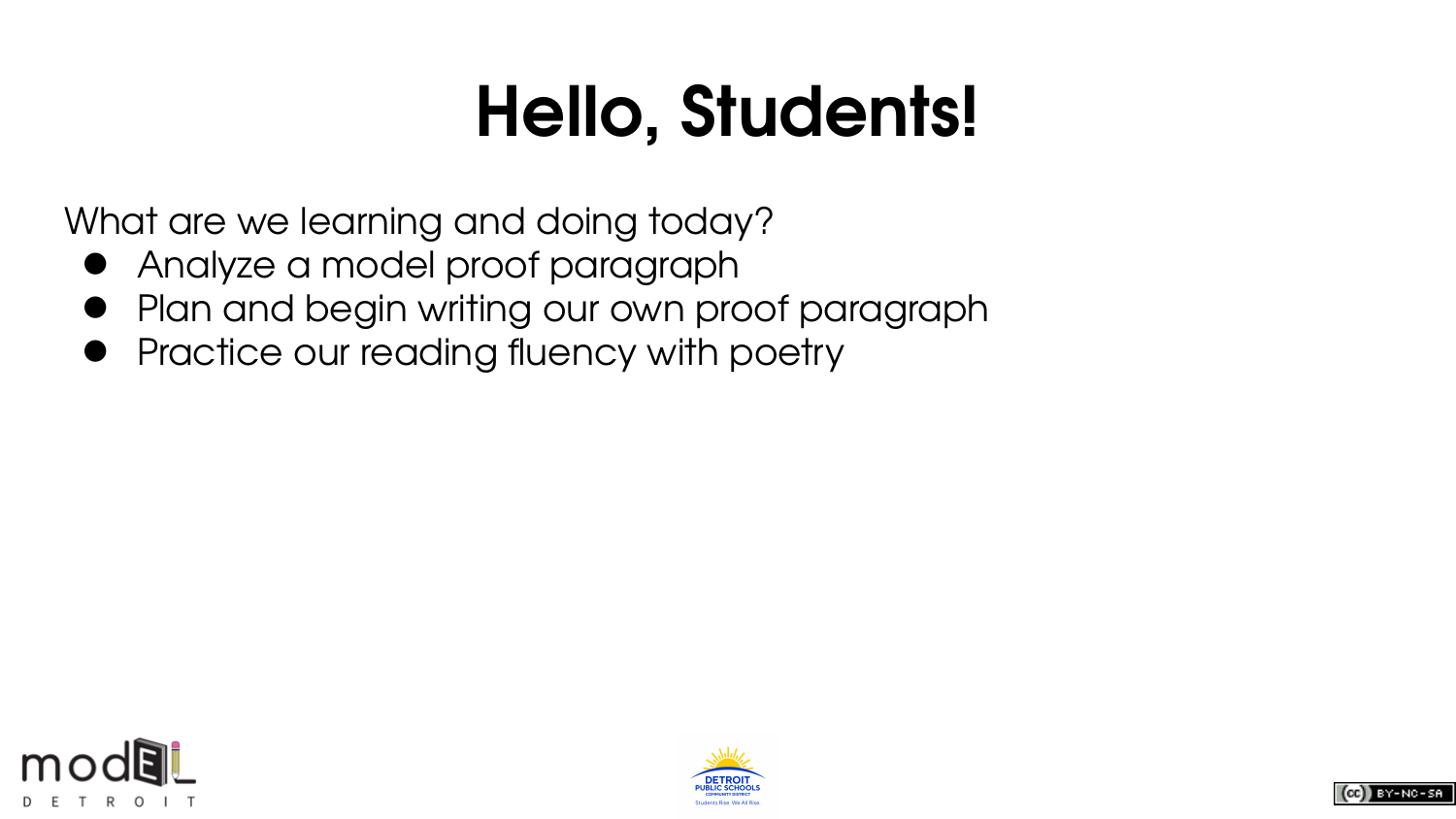

# Hello, Students!
What are we learning and doing today?
Analyze a model proof paragraph
Plan and begin writing our own proof paragraph
Practice our reading fluency with poetry